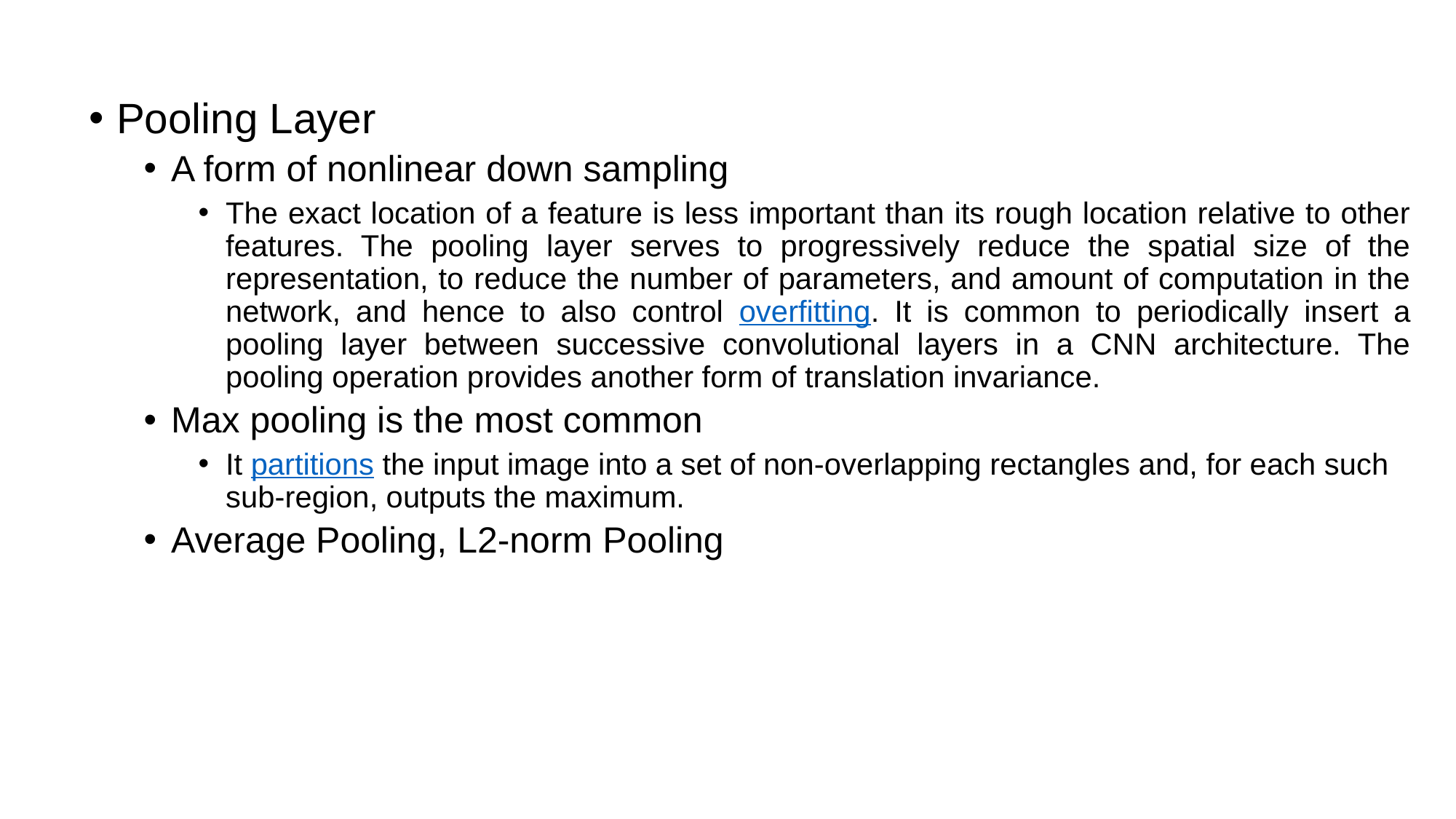

Pooling Layer
A form of nonlinear down sampling
The exact location of a feature is less important than its rough location relative to other features. The pooling layer serves to progressively reduce the spatial size of the representation, to reduce the number of parameters, and amount of computation in the network, and hence to also control overfitting. It is common to periodically insert a pooling layer between successive convolutional layers in a CNN architecture. The pooling operation provides another form of translation invariance.
Max pooling is the most common
It partitions the input image into a set of non-overlapping rectangles and, for each such sub-region, outputs the maximum.
Average Pooling, L2-norm Pooling